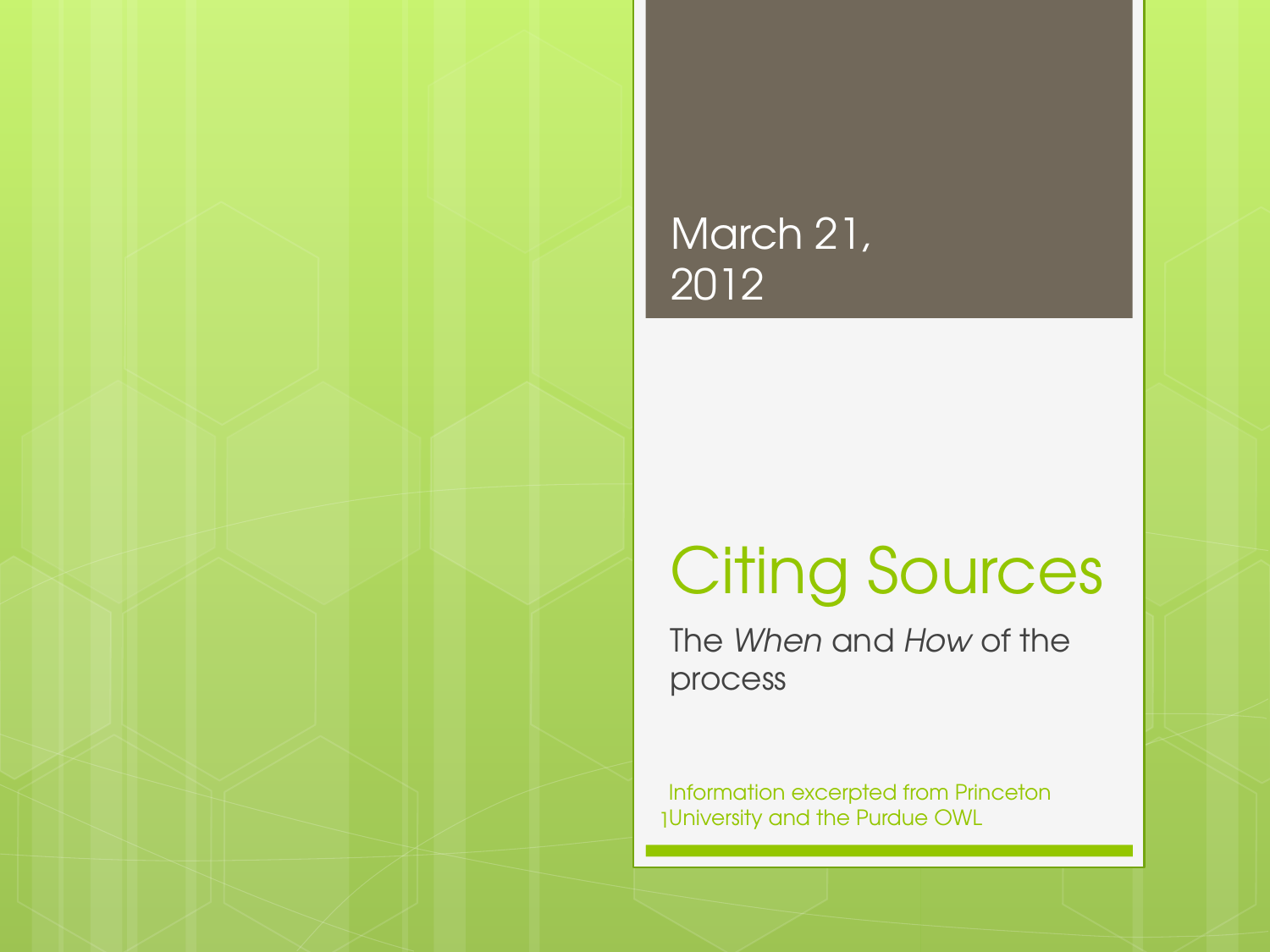

March 21, 2012
# Citing Sources
The When and How of the process
Information excerpted from Princeton University and the Purdue OWL
1